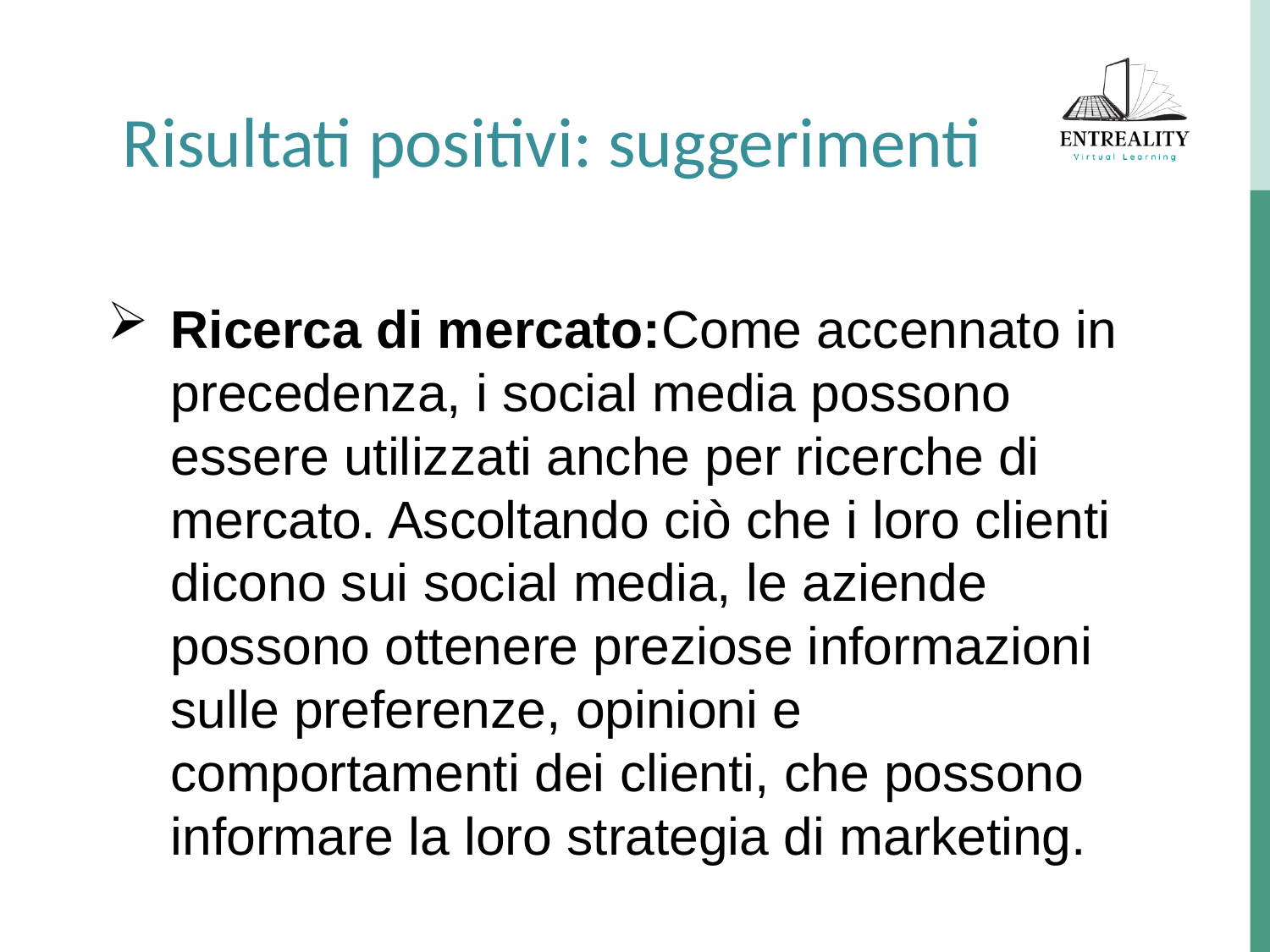

Risultati positivi: suggerimenti
Ricerca di mercato:Come accennato in precedenza, i social media possono essere utilizzati anche per ricerche di mercato. Ascoltando ciò che i loro clienti dicono sui social media, le aziende possono ottenere preziose informazioni sulle preferenze, opinioni e comportamenti dei clienti, che possono informare la loro strategia di marketing.